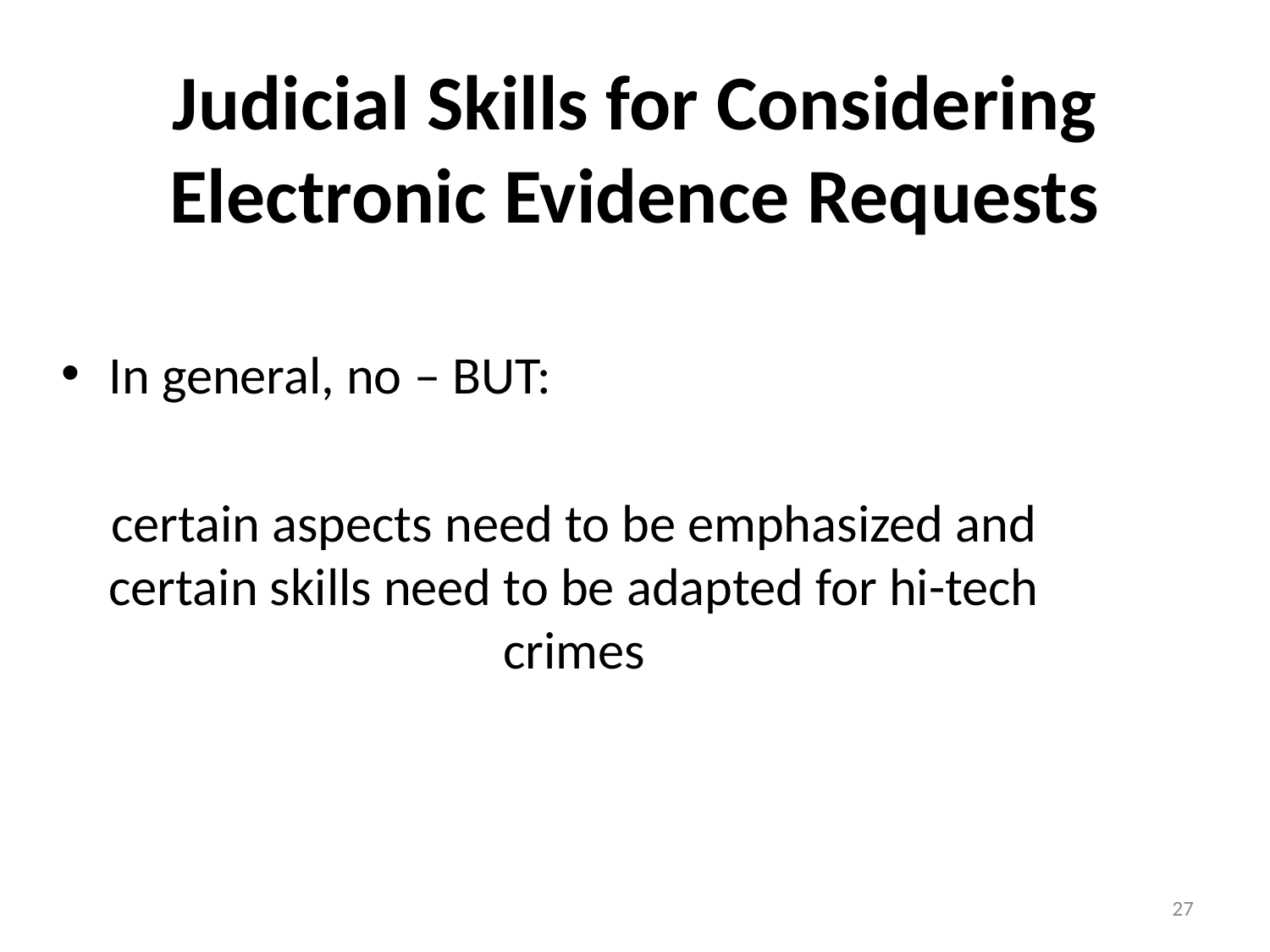

# Judicial Skills for Considering Electronic Evidence Requests

In general, no – BUT:

certain aspects need to be emphasized and certain skills need to be adapted for hi-tech crimes
27